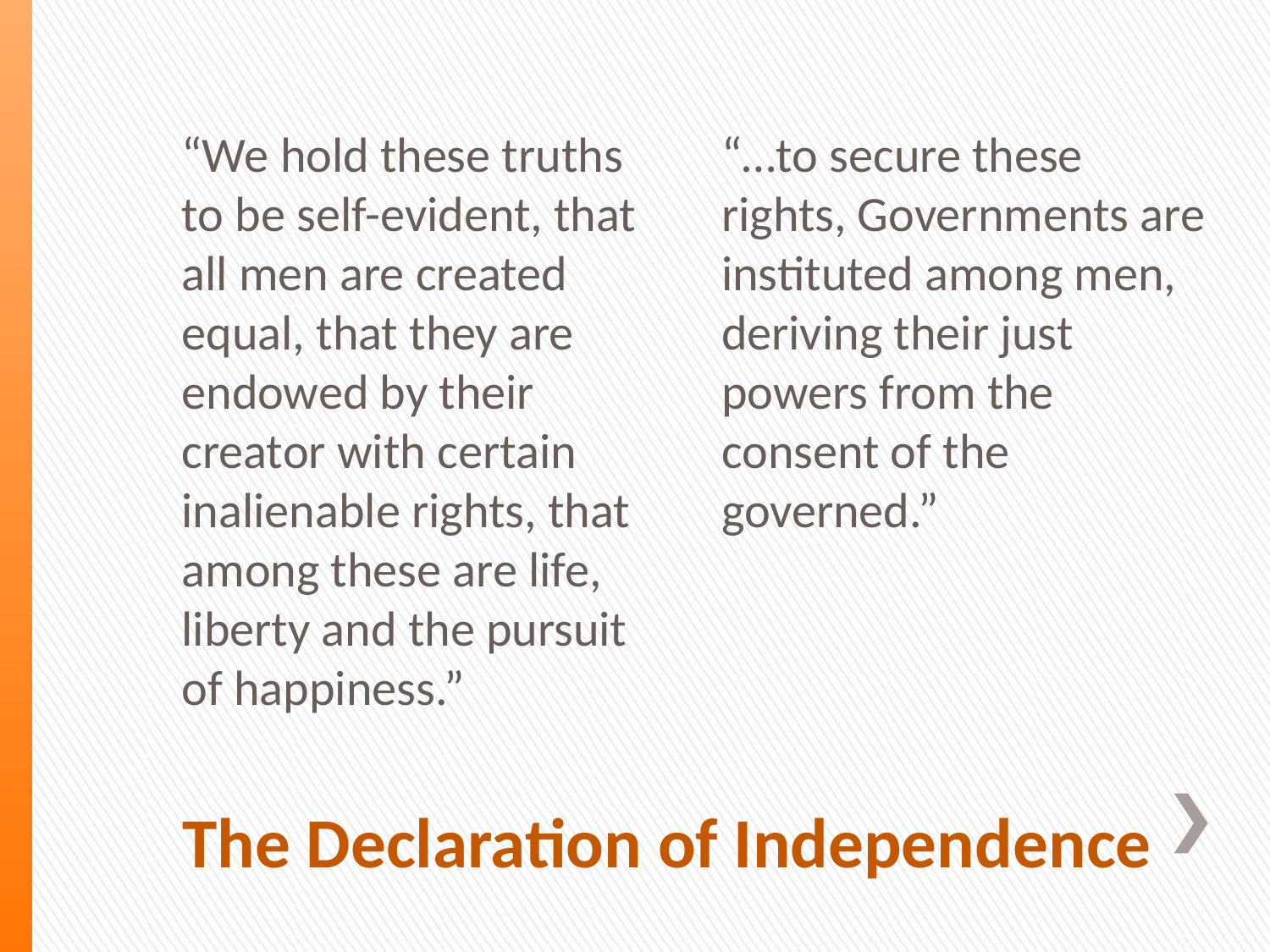

“We hold these truths to be self-evident, that all men are created equal, that they are endowed by their creator with certain inalienable rights, that among these are life, liberty and the pursuit of happiness.”
“…to secure these rights, Governments are instituted among men, deriving their just powers from the consent of the governed.”

# The Declaration of Independence